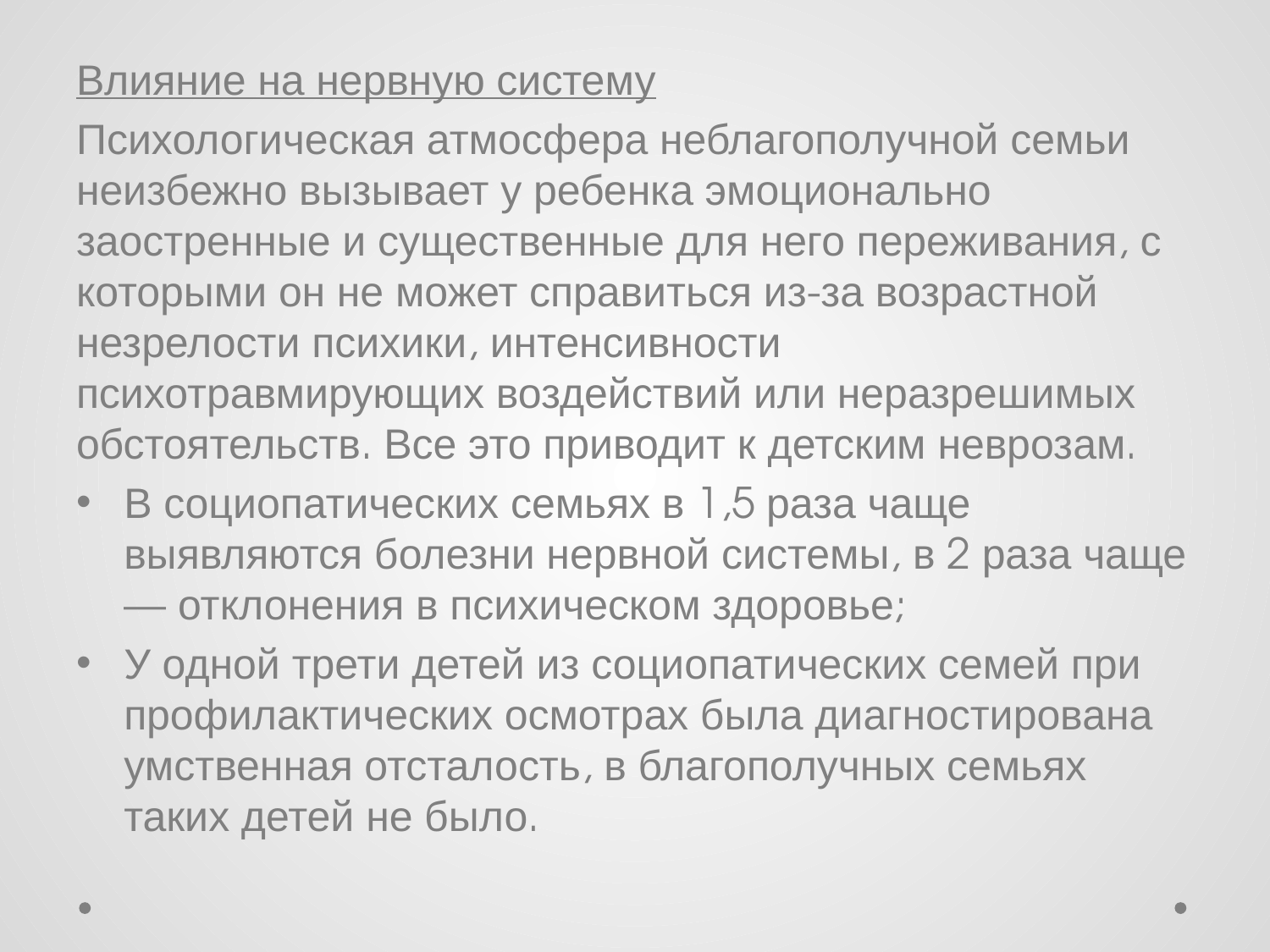

Влияние на нервную систему
Психологическая атмосфера неблагополучной семьи неизбежно вызывает у ребенка эмоционально заостренные и существенные для него переживания, с которыми он не может справиться из-за возрастной незрелости психики, интенсивности психотравмирующих воздействий или неразрешимых обстоятельств. Все это приводит к детским неврозам.
В социопатических семьях в 1,5 раза чаще выявляются болезни нервной системы, в 2 раза чаще — отклонения в психическом здоровье;
У одной трети детей из социопатических семей при профилактических осмотрах была диагностирована умственная отсталость, в благополучных семьях таких детей не было.